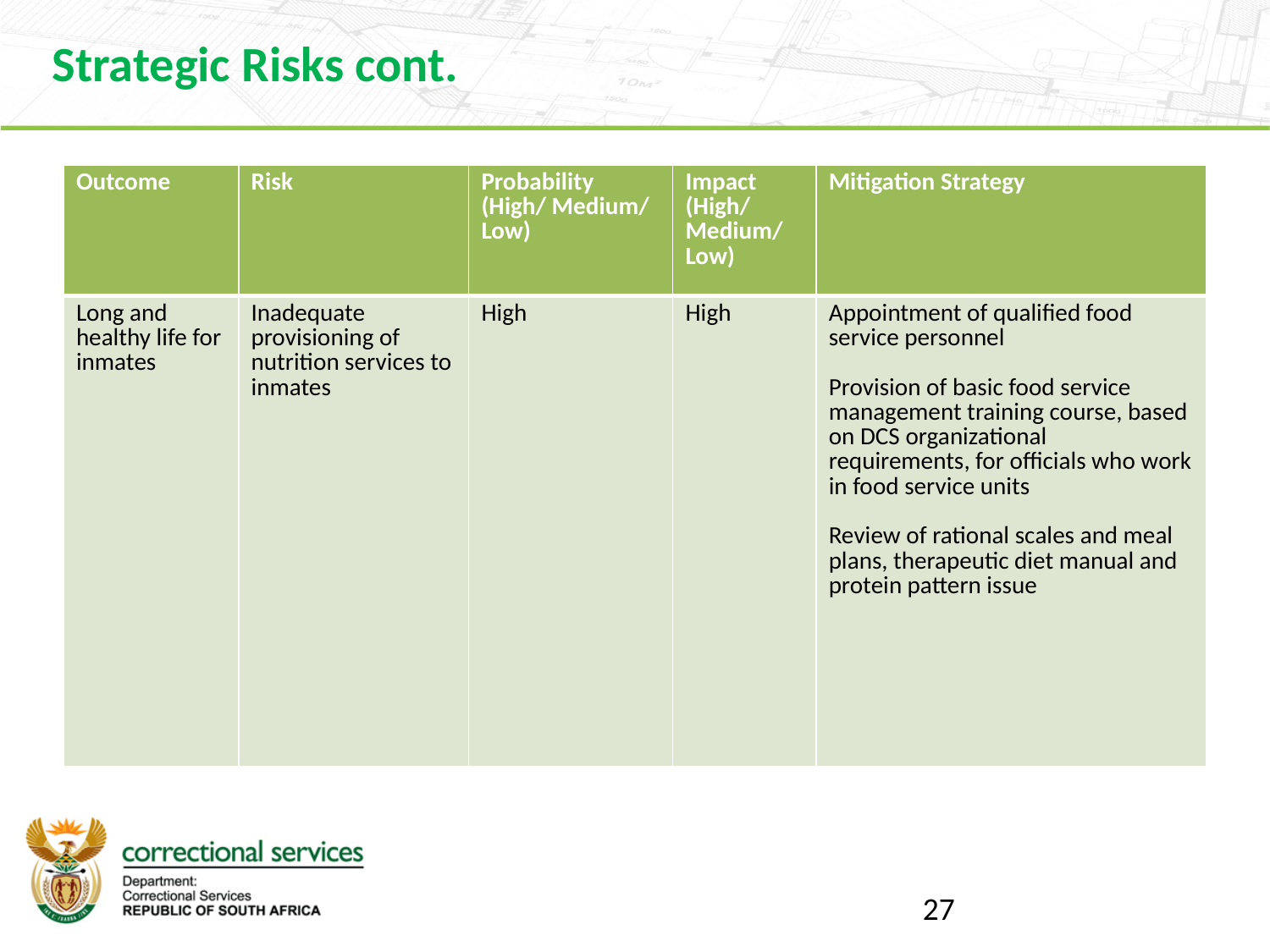

Strategic Risks cont.
| Outcome | Risk | Probability (High/ Medium/ Low) | Impact (High/ Medium/ Low) | Mitigation Strategy |
| --- | --- | --- | --- | --- |
| Long and healthy life for inmates | Inadequate provisioning of nutrition services to inmates | High | High | Appointment of qualified food service personnel Provision of basic food service management training course, based on DCS organizational requirements, for officials who work in food service units Review of rational scales and meal plans, therapeutic diet manual and protein pattern issue |
27